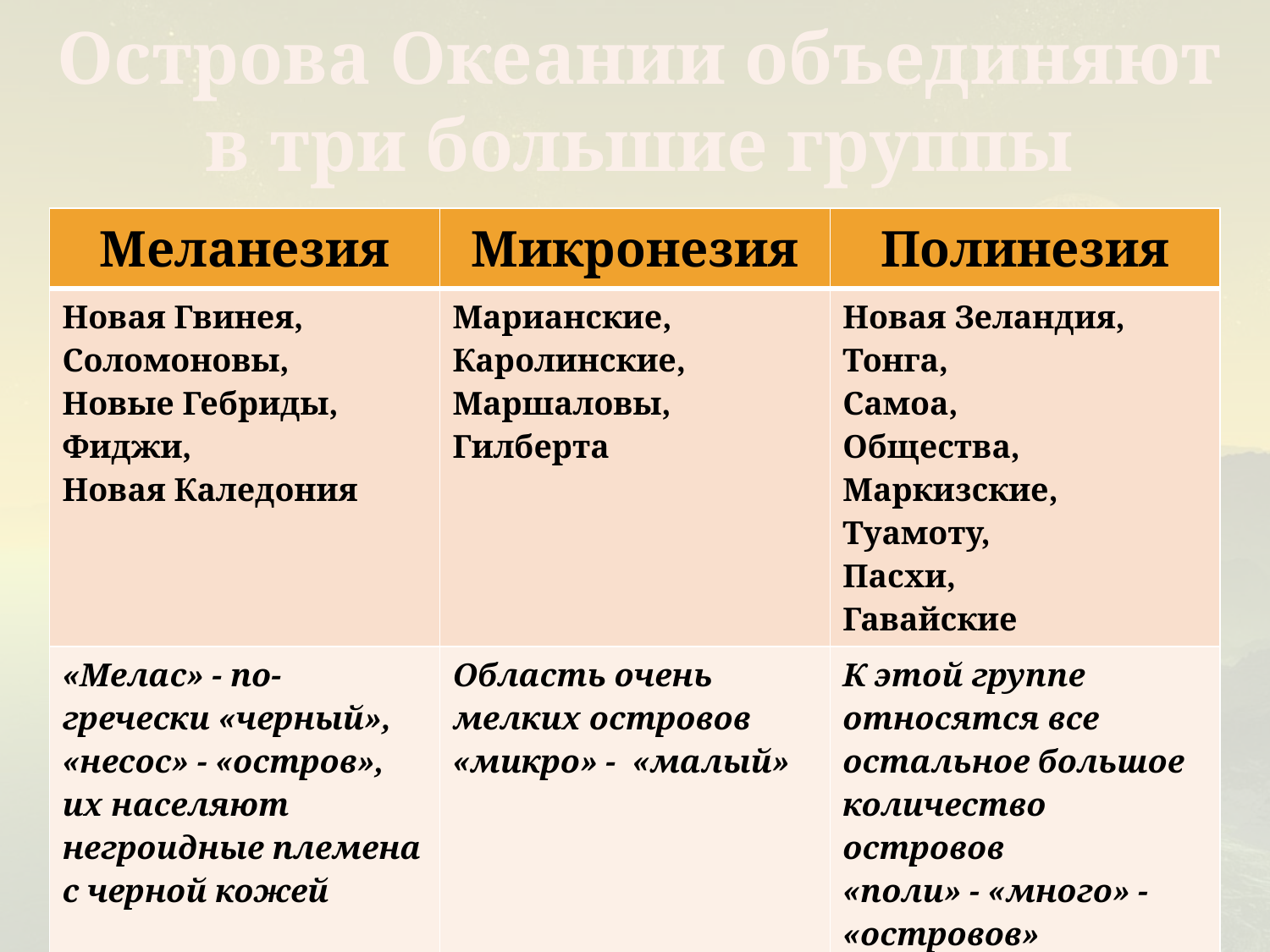

# Острова Океании объединяют в три большие группы
| Меланезия | Микронезия | Полинезия |
| --- | --- | --- |
| Новая Гвинея, Соломоновы, Новые Гебриды, Фиджи, Новая Каледония | Марианские, Каролинские, Маршаловы, Гилберта | Новая Зеландия, Тонга, Самоа, Общества, Маркизские, Туамоту, Пасхи, Гавайские |
| «Мелас» - по-гречески «черный», «несос» - «остров», их населяют негроидные племена с черной кожей | Область очень мелких островов «микро» - «малый» | К этой группе относятся все остальное большое количество островов «поли» - «много» - «островов» |